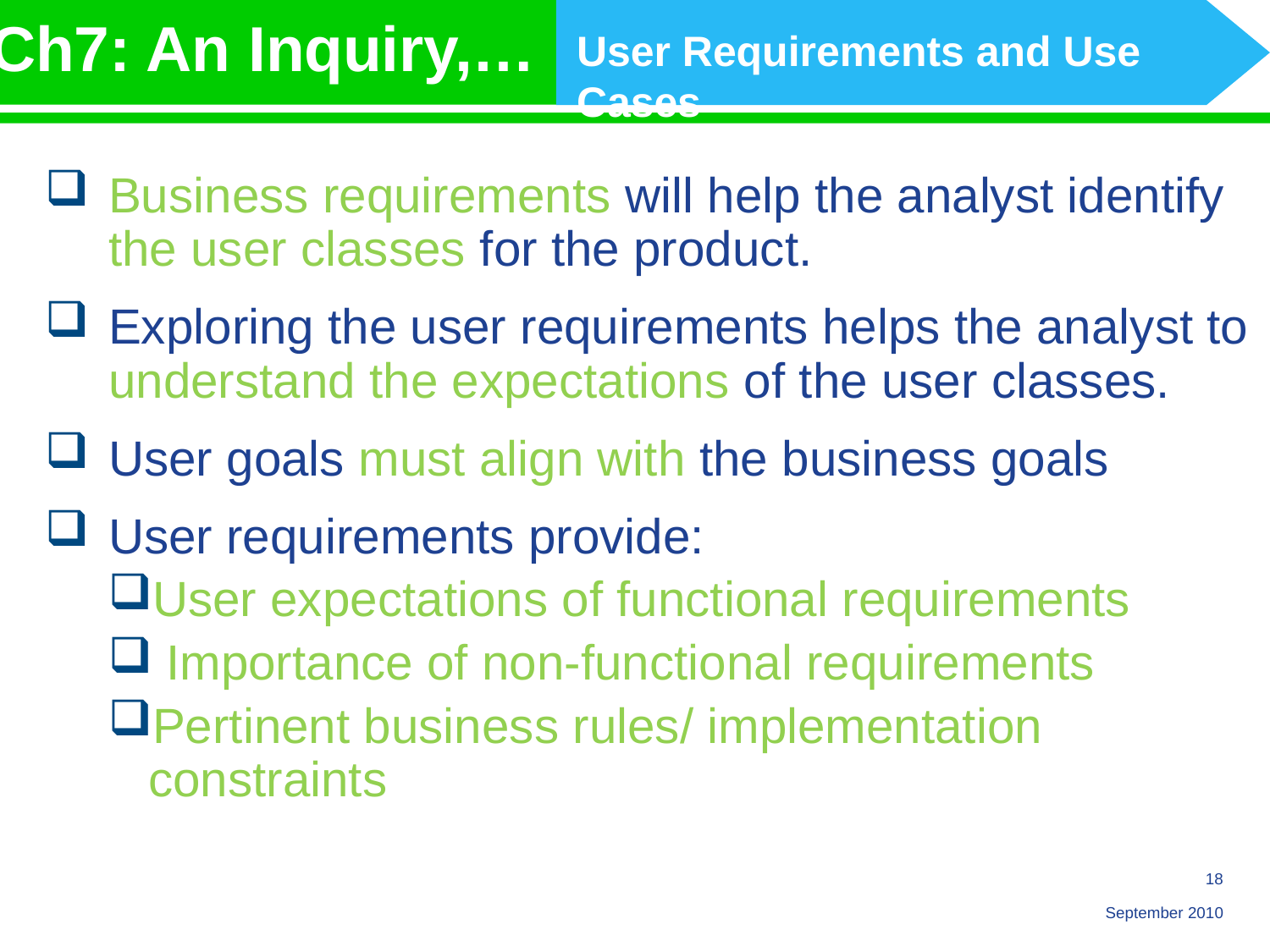

Ch7: An Inquiry,…
User Requirements and Use Cases

Business requirements will help the analyst identify the user classes for the product.
Exploring the user requirements helps the analyst to understand the expectations of the user classes.
User goals must align with the business goals
User requirements provide:
User expectations of functional requirements
 Importance of non-functional requirements
Pertinent business rules/ implementation constraints